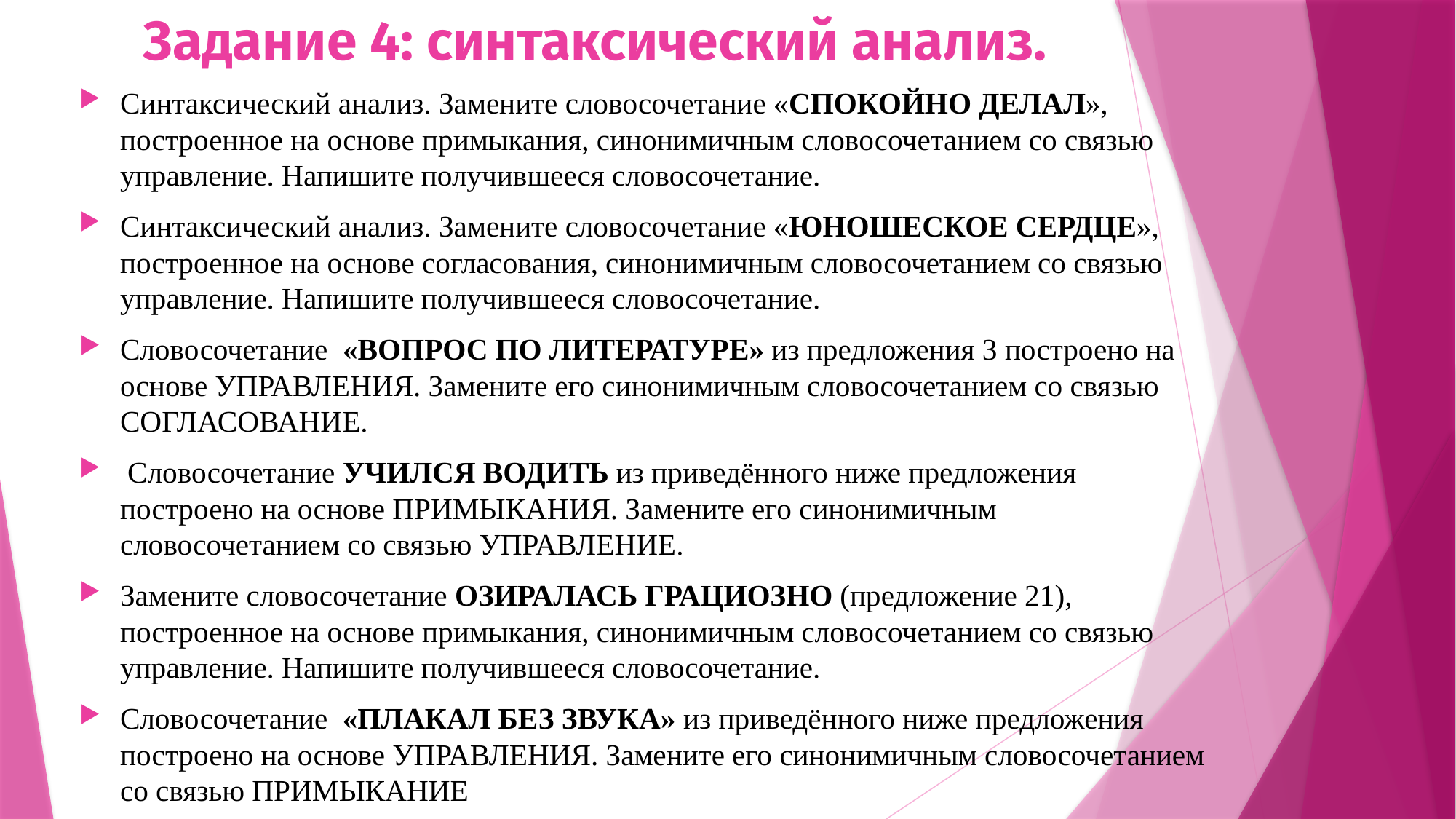

# Задание 4: синтаксический анализ.
Синтаксический анализ. Замените словосочетание «СПОКОЙНО ДЕЛАЛ», построенное на основе примыкания, синонимичным словосочетанием со связью управление. Напишите получившееся словосочетание.
Синтаксический анализ. Замените словосочетание «ЮНОШЕСКОЕ СЕРДЦЕ», построенное на основе согласования, синонимичным словосочетанием со связью управление. Напишите получившееся словосочетание.
Словосочетание  «ВОПРОС ПО ЛИТЕРАТУРЕ» из предложения 3 построено на основе УПРАВЛЕНИЯ. Замените его синонимичным словосочетанием со связью СОГЛАСОВАНИЕ.
 Словосочетание УЧИЛСЯ ВОДИТЬ из приведённого ниже предложения построено на основе ПРИМЫКАНИЯ. Замените его синонимичным словосочетанием со связью УПРАВЛЕНИЕ.
Замените словосочетание ОЗИРАЛАСЬ ГРАЦИОЗНО (предложение 21), построенное на основе примыкания, синонимичным словосочетанием со связью управление. Напишите получившееся словосочетание.
Словосочетание  «ПЛАКАЛ БЕЗ ЗВУКА» из приведённого ниже предложения построено на основе УПРАВЛЕНИЯ. Замените его синонимичным словосочетанием со связью ПРИМЫКАНИЕ